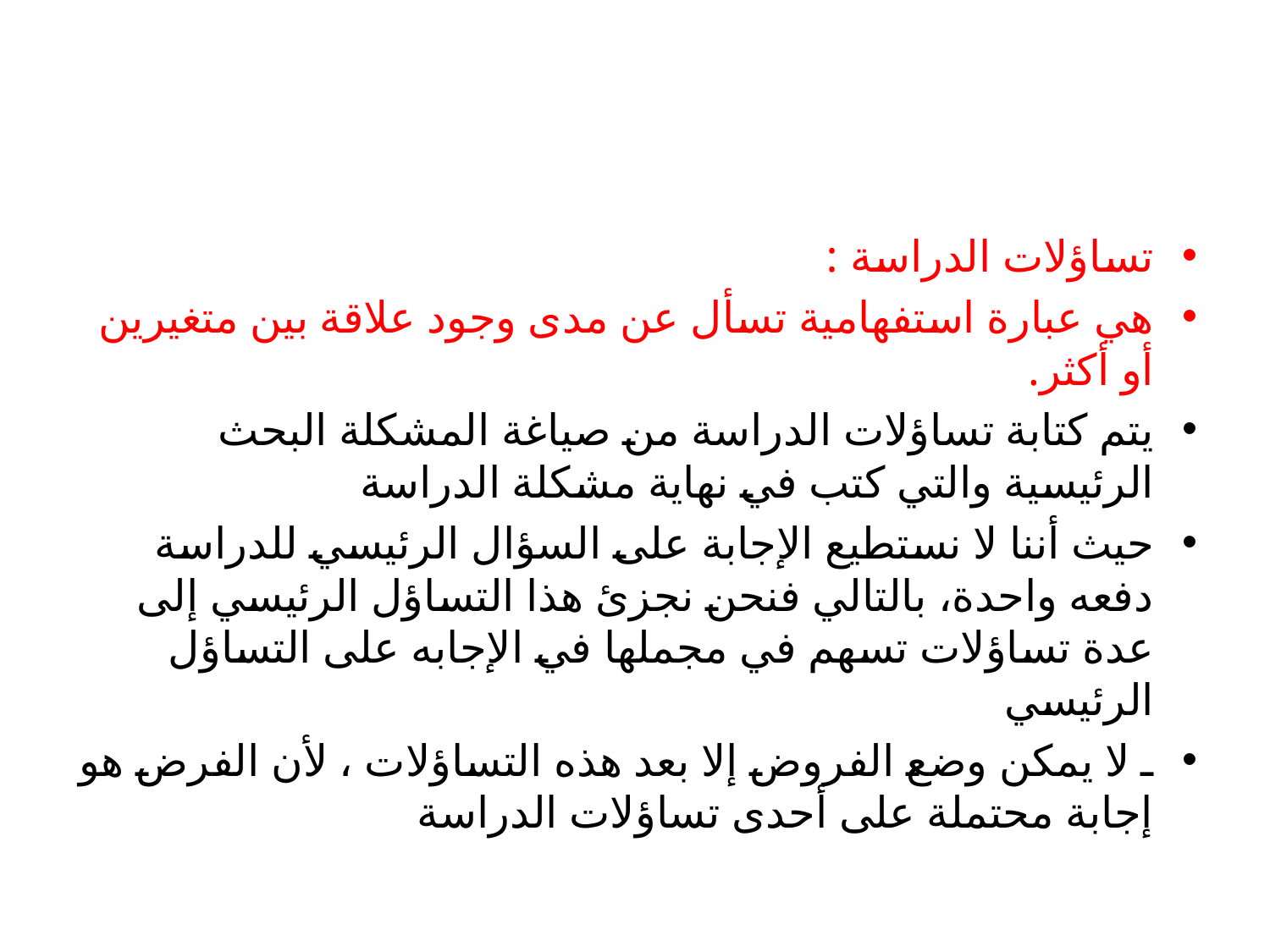

#
تساؤلات الدراسة :
هي عبارة استفهامية تسأل عن مدى وجود علاقة بين متغيرين أو أكثر.
يتم كتابة تساؤلات الدراسة من صياغة المشكلة البحث الرئيسية والتي كتب في نهاية مشكلة الدراسة
حيث أننا لا نستطيع الإجابة على السؤال الرئيسي للدراسة دفعه واحدة، بالتالي فنحن نجزئ هذا التساؤل الرئيسي إلى عدة تساؤلات تسهم في مجملها في الإجابه على التساؤل الرئيسي
ـ لا يمكن وضع الفروض إلا بعد هذه التساؤلات ، لأن الفرض هو إجابة محتملة على أحدى تساؤلات الدراسة